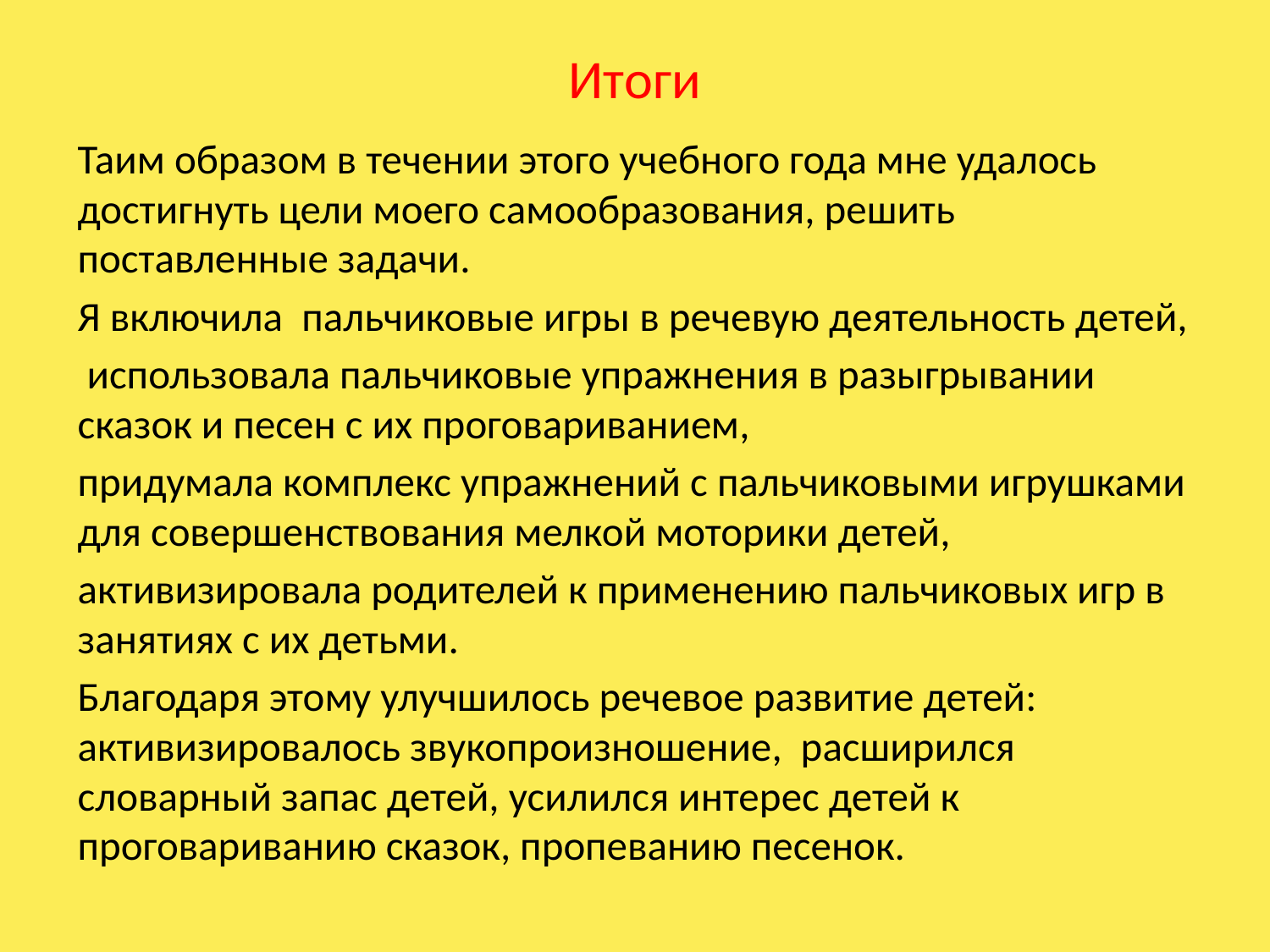

# Итоги
Таим образом в течении этого учебного года мне удалось достигнуть цели моего самообразования, решить поставленные задачи.
Я включила  пальчиковые игры в речевую деятельность детей,
 использовала пальчиковые упражнения в разыгрывании сказок и песен с их проговариванием,
придумала комплекс упражнений с пальчиковыми игрушками для совершенствования мелкой моторики детей,
активизировала родителей к применению пальчиковых игр в занятиях с их детьми.
Благодаря этому улучшилось речевое развитие детей: активизировалось звукопроизношение,  расширился словарный запас детей, усилился интерес детей к проговариванию сказок, пропеванию песенок.